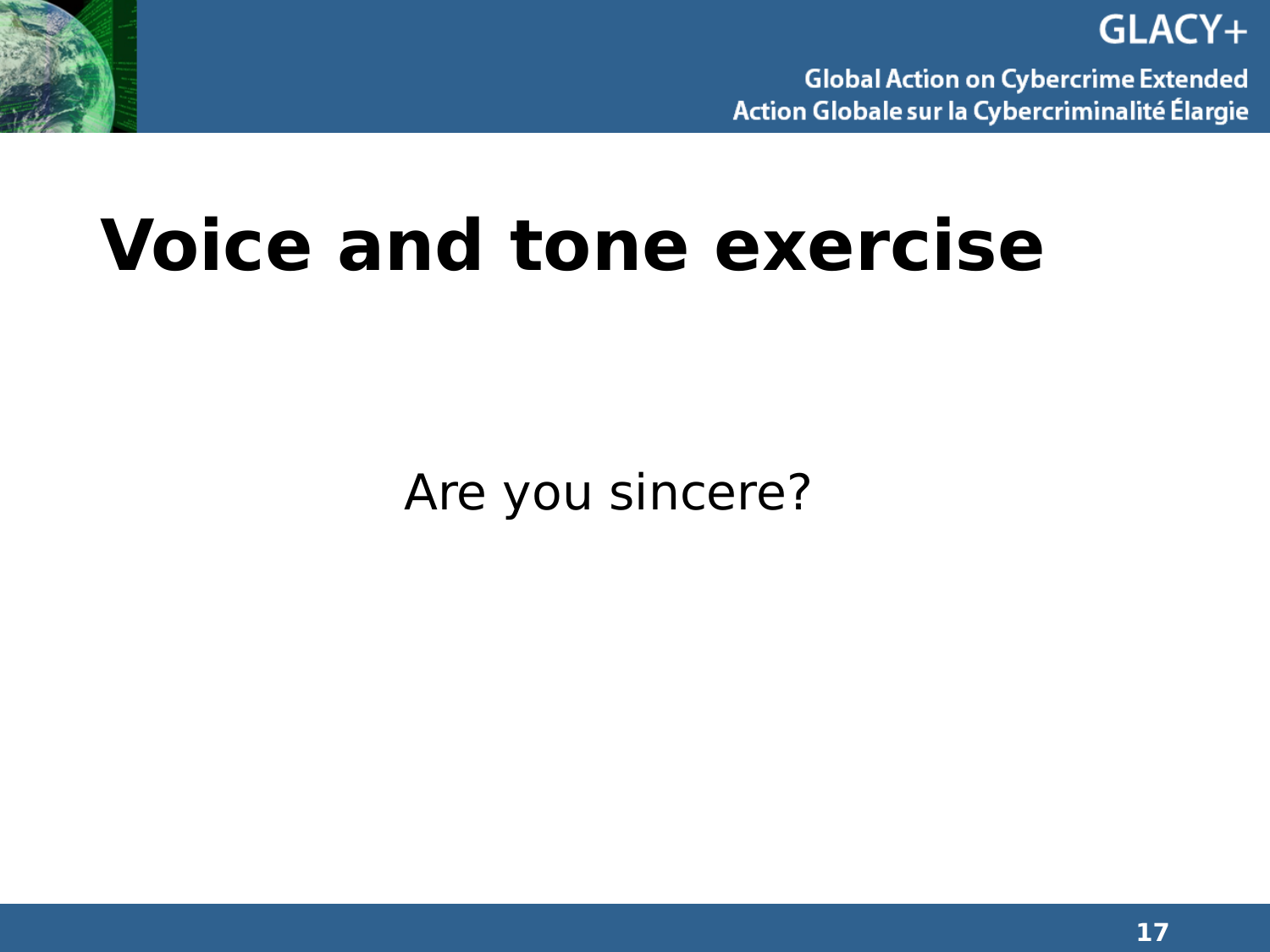

# Voice and tone exercise

Are you sincere?

17